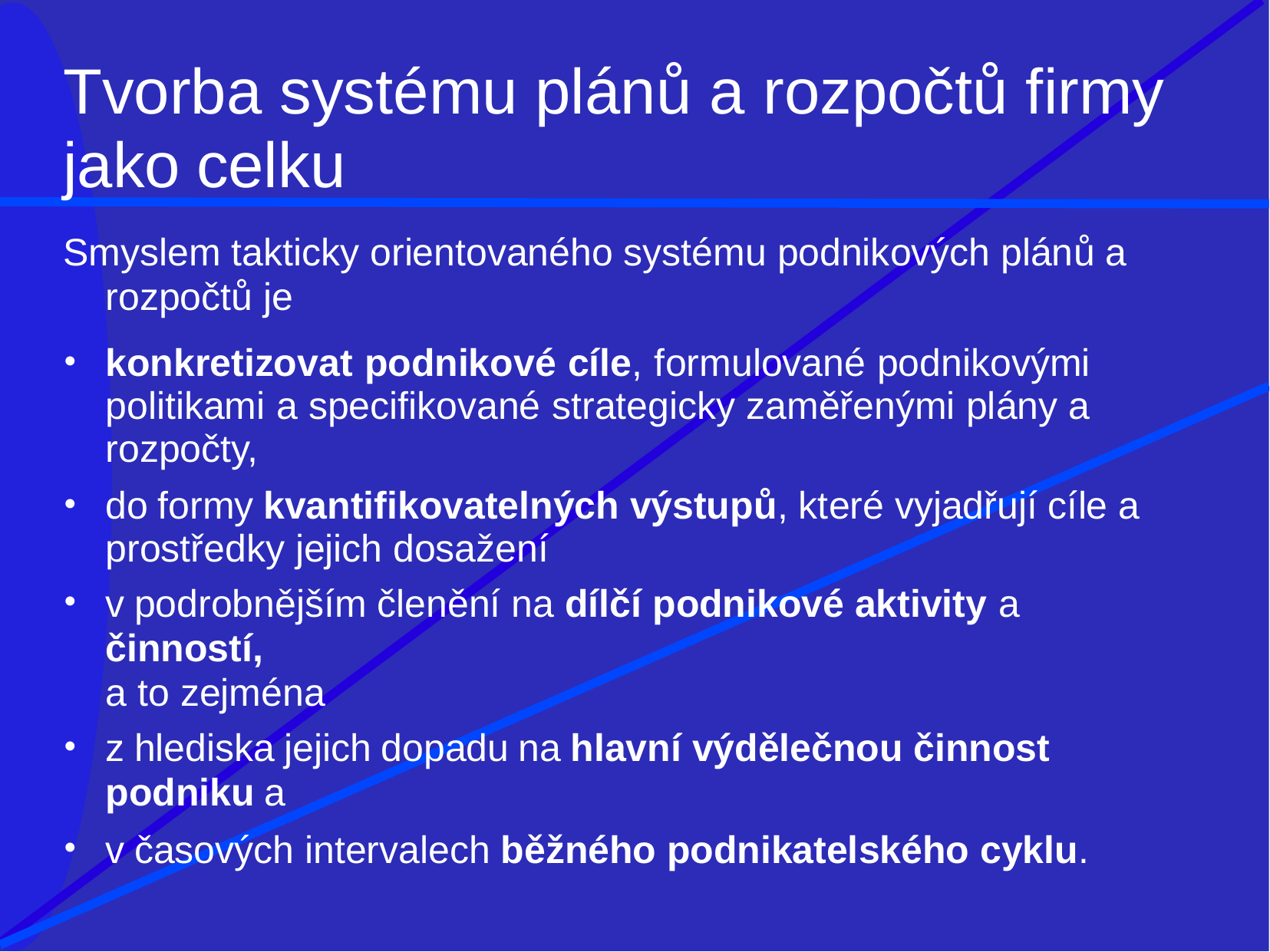

# Tvorba systému plánů a rozpočtů firmy
jako celku
Smyslem takticky orientovaného systému podnikových plánů a
rozpočtů je
konkretizovat podnikové cíle, formulované podnikovými politikami a specifikované strategicky zaměřenými plány a rozpočty,
do formy kvantifikovatelných výstupů, které vyjadřují cíle a prostředky jejich dosažení
v podrobnějším členění na dílčí podnikové aktivity a činností,
a to zejména
z hlediska jejich dopadu na hlavní výdělečnou činnost
podniku a
v časových intervalech běžného podnikatelského cyklu.